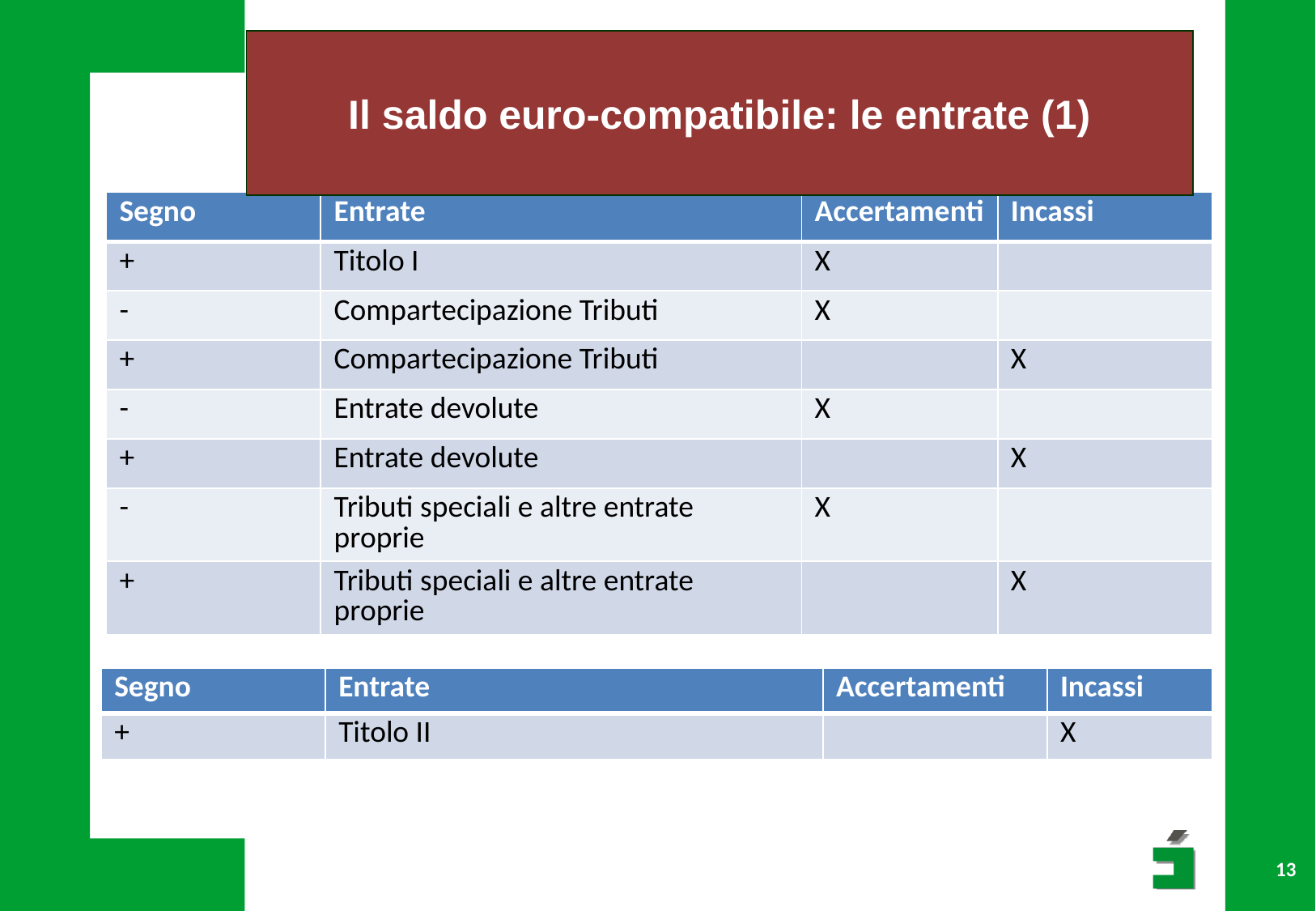

# Il saldo euro-compatibile: le entrate (1)
| Segno | Entrate | Accertamenti | Incassi |
| --- | --- | --- | --- |
| + | Titolo I | X |  |
| - | Compartecipazione Tributi | X |  |
| + | Compartecipazione Tributi |  | X |
| - | Entrate devolute | X |  |
| + | Entrate devolute |  | X |
| - | Tributi speciali e altre entrate proprie | X |  |
| + | Tributi speciali e altre entrate proprie |  | X |
| Segno | Entrate | Accertamenti | Incassi |
| --- | --- | --- | --- |
| + | Titolo II |  | X |
13